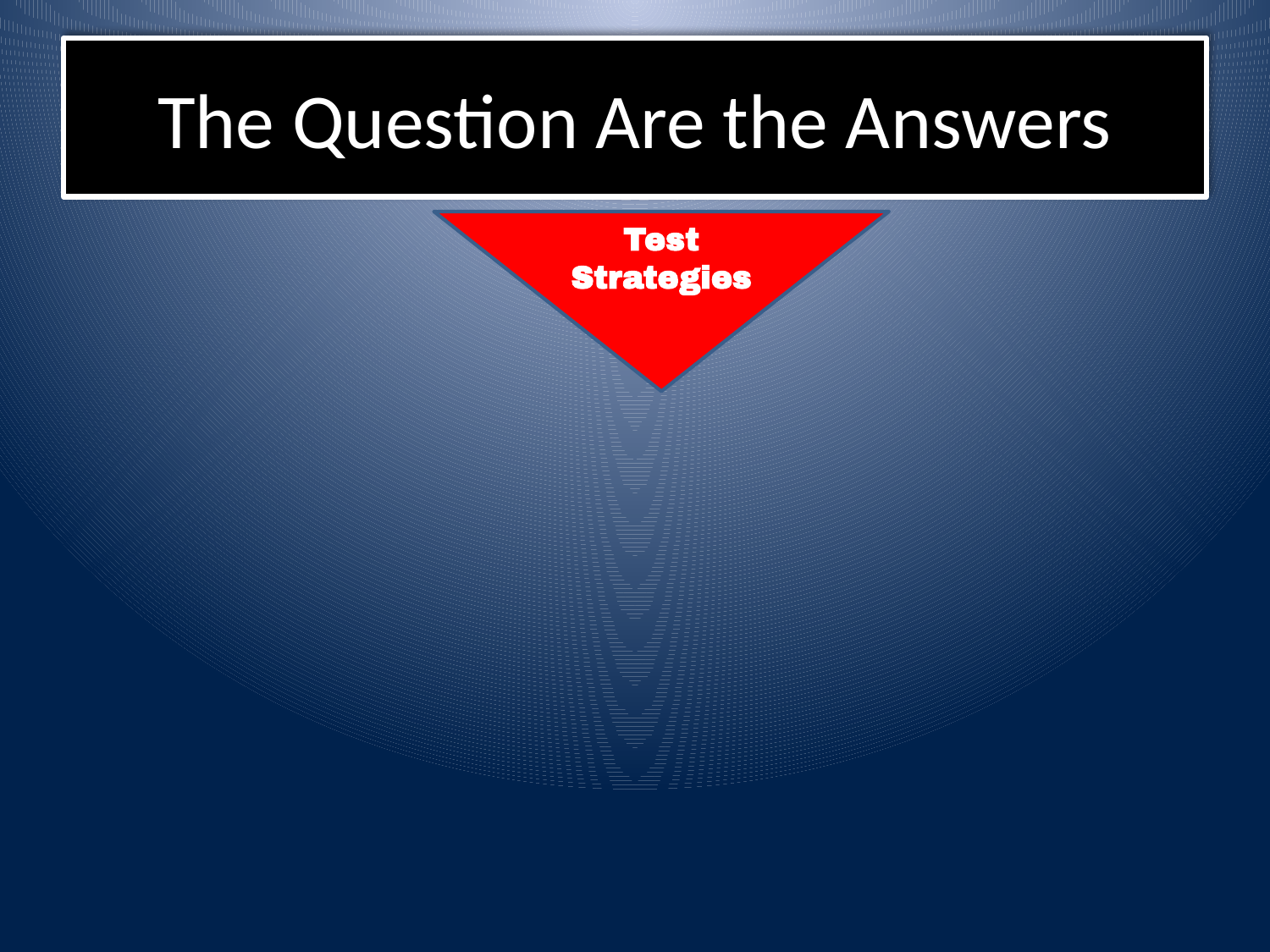

# The Question Are the Answers
Test Strategies